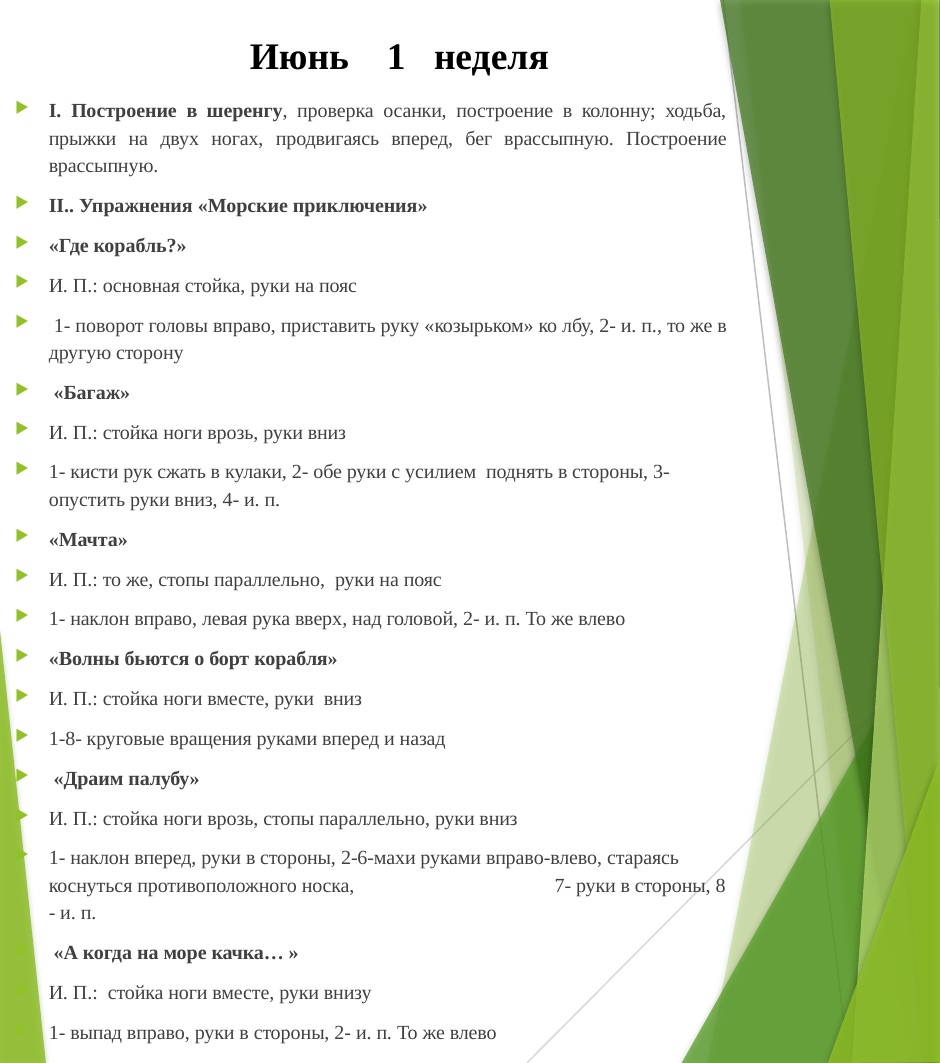

# Июнь    1   неделя
I. Построение в шеренгу, проверка осанки, построение в колонну; ходьба, прыжки на двух ногах, продвигаясь вперед, бег врассыпную. Построение врассыпную.
II.. Упражнения «Морские приключения»
«Где корабль?»
И. П.: основная стойка, руки на пояс
 1- поворот головы вправо, приставить руку «козырьком» ко лбу, 2- и. п., то же в другую сторону
 «Багаж»
И. П.: стойка ноги врозь, руки вниз
1- кисти рук сжать в кулаки, 2- обе руки с усилием  поднять в стороны, 3- опустить руки вниз, 4- и. п.
«Мачта»
И. П.: то же, стопы параллельно,  руки на пояс
1- наклон вправо, левая рука вверх, над головой, 2- и. п. То же влево
«Волны бьются о борт корабля»
И. П.: стойка ноги вместе, руки  вниз
1-8- круговые вращения руками вперед и назад
 «Драим палубу»
И. П.: стойка ноги врозь, стопы параллельно, руки вниз
1- наклон вперед, руки в стороны, 2-6-махи руками вправо-влево, стараясь коснуться противоположного носка,                                        7- руки в стороны, 8 - и. п.
 «А когда на море качка… »
И. П.:  стойка ноги вместе, руки внизу
1- выпад вправо, руки в стороны, 2- и. п. То же влево
III. Перестроение в колонну по одному, ходьба, бег на носочках, ходьба